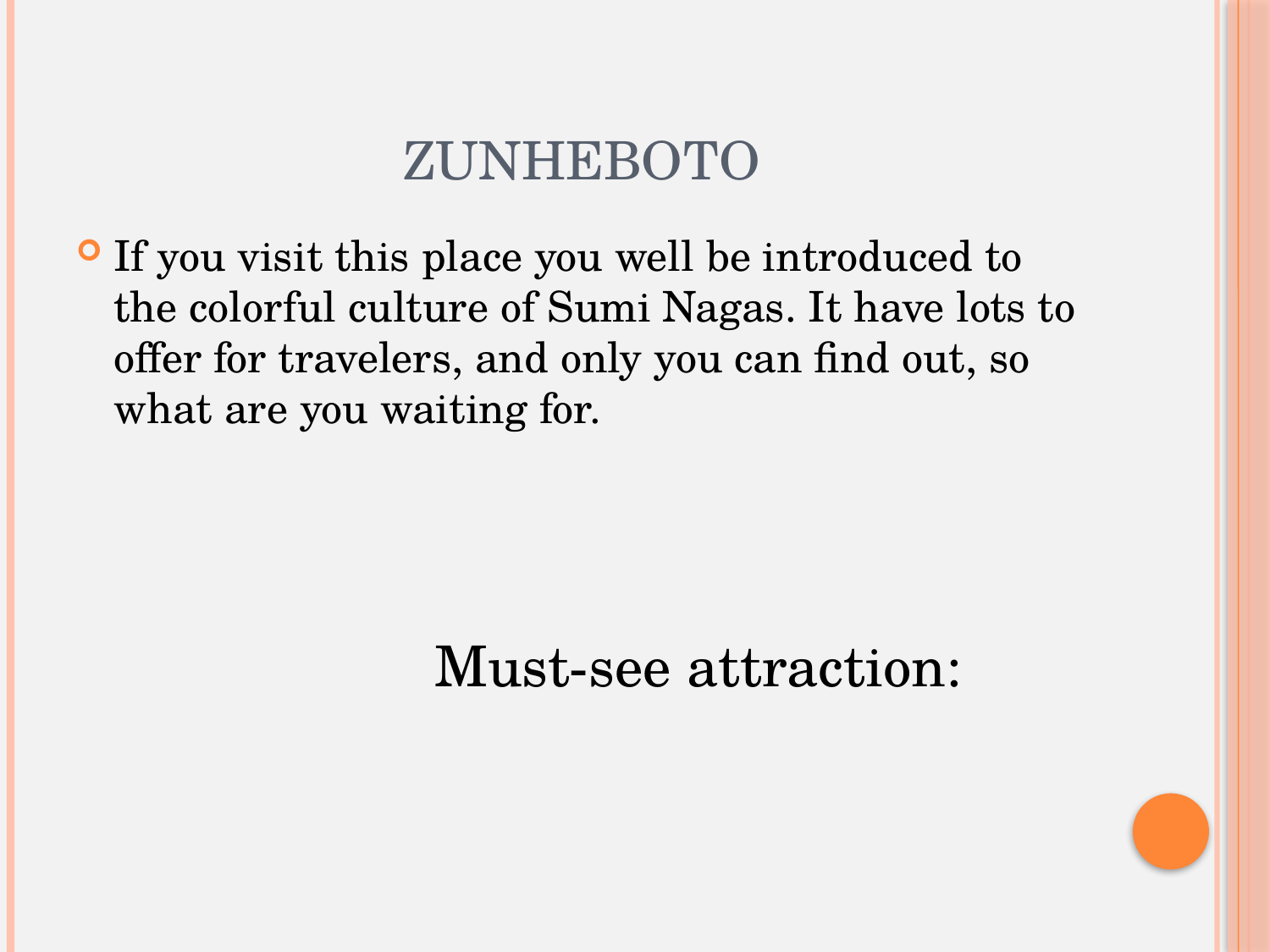

# ZUNHEBOTO
If you visit this place you well be introduced to the colorful culture of Sumi Nagas. It have lots to offer for travelers, and only you can find out, so what are you waiting for.
Must-see attraction: